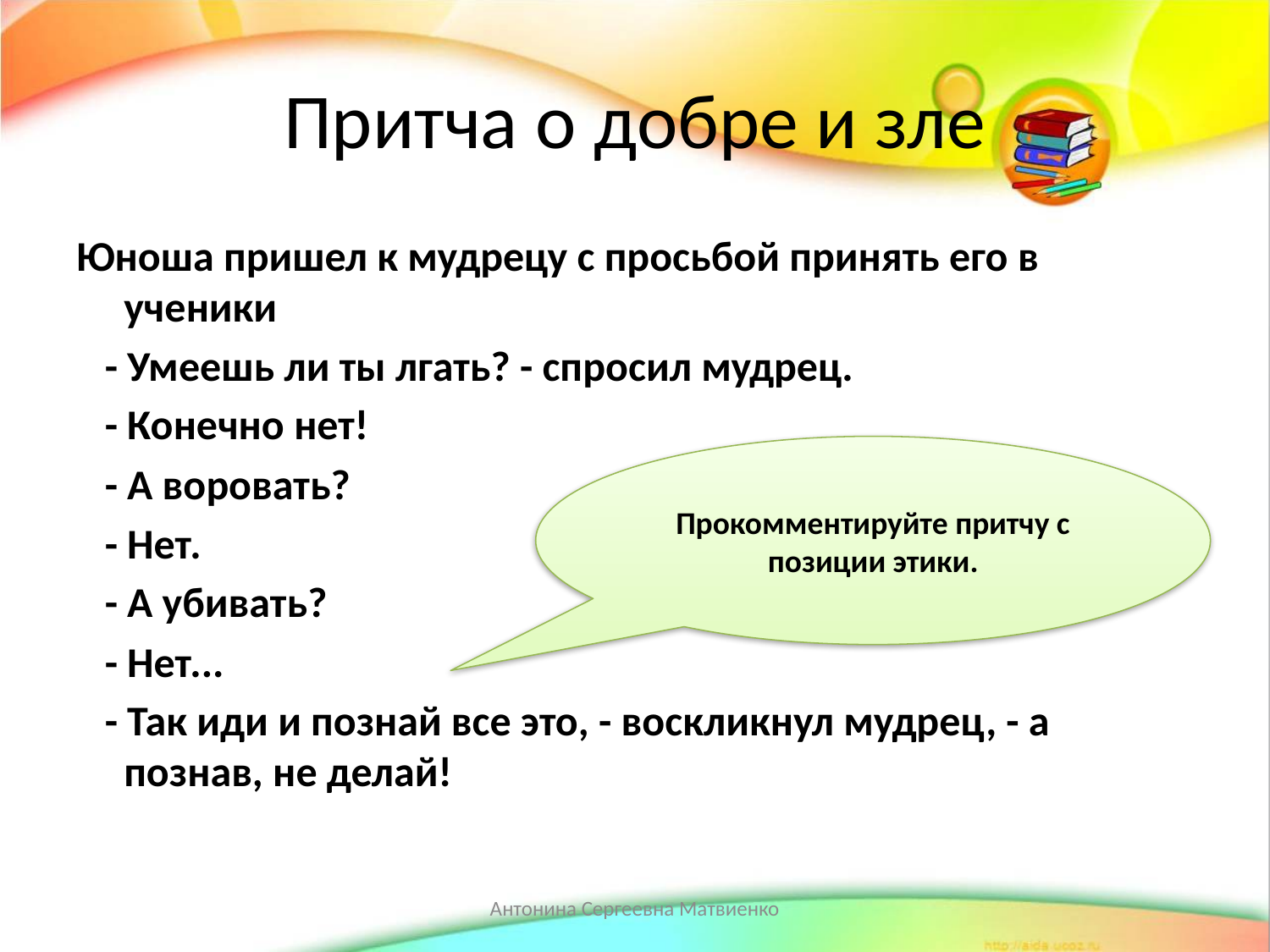

# Притча о добре и зле
Юноша пришел к мудрецу с просьбой принять его в ученики
   - Умеешь ли ты лгать? - спросил мудрец.
   - Конечно нет!
   - А воровать?
   - Нет.
   - А убивать?
   - Нет...
   - Так иди и познай все это, - воскликнул мудрец, - а познав, не делай!
Прокомментируйте притчу с позиции этики.
Антонина Сергеевна Матвиенко